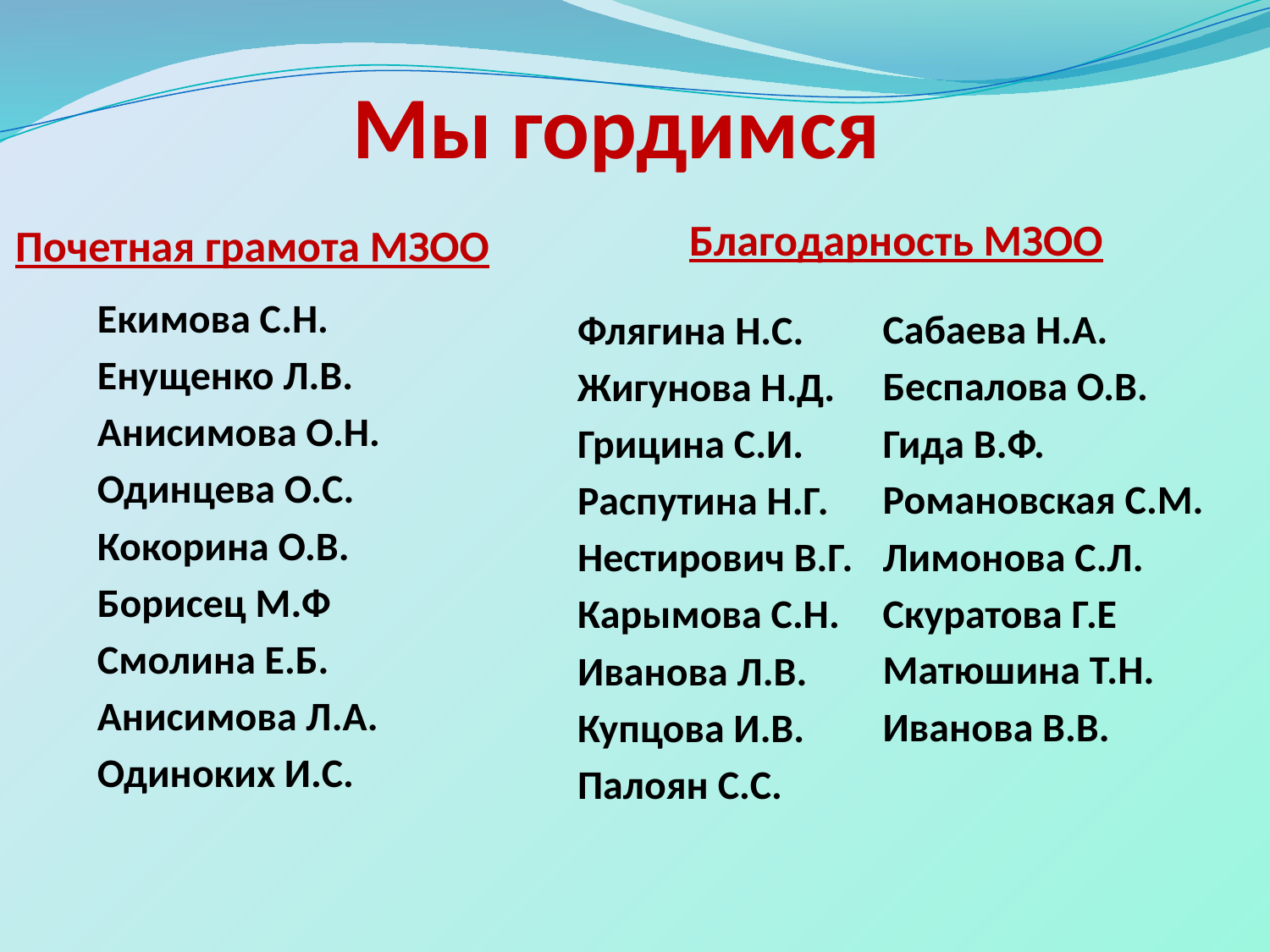

# Мы гордимся
Благодарность МЗОО
Почетная грамота МЗОО
Екимова С.Н.
Енущенко Л.В.
Анисимова О.Н.
Одинцева О.С.
Кокорина О.В.
Борисец М.Ф
Смолина Е.Б.
Анисимова Л.А.
Одиноких И.С.

Флягина Н.С.
Жигунова Н.Д.
Грицина С.И.
Распутина Н.Г.
Нестирович В.Г.
Карымова С.Н.
Иванова Л.В.
Купцова И.В.
Палоян С.С.
Сабаева Н.А.
Беспалова О.В.
Гида В.Ф.
Романовская С.М.
Лимонова С.Л.
Скуратова Г.Е
Матюшина Т.Н.
Иванова В.В.